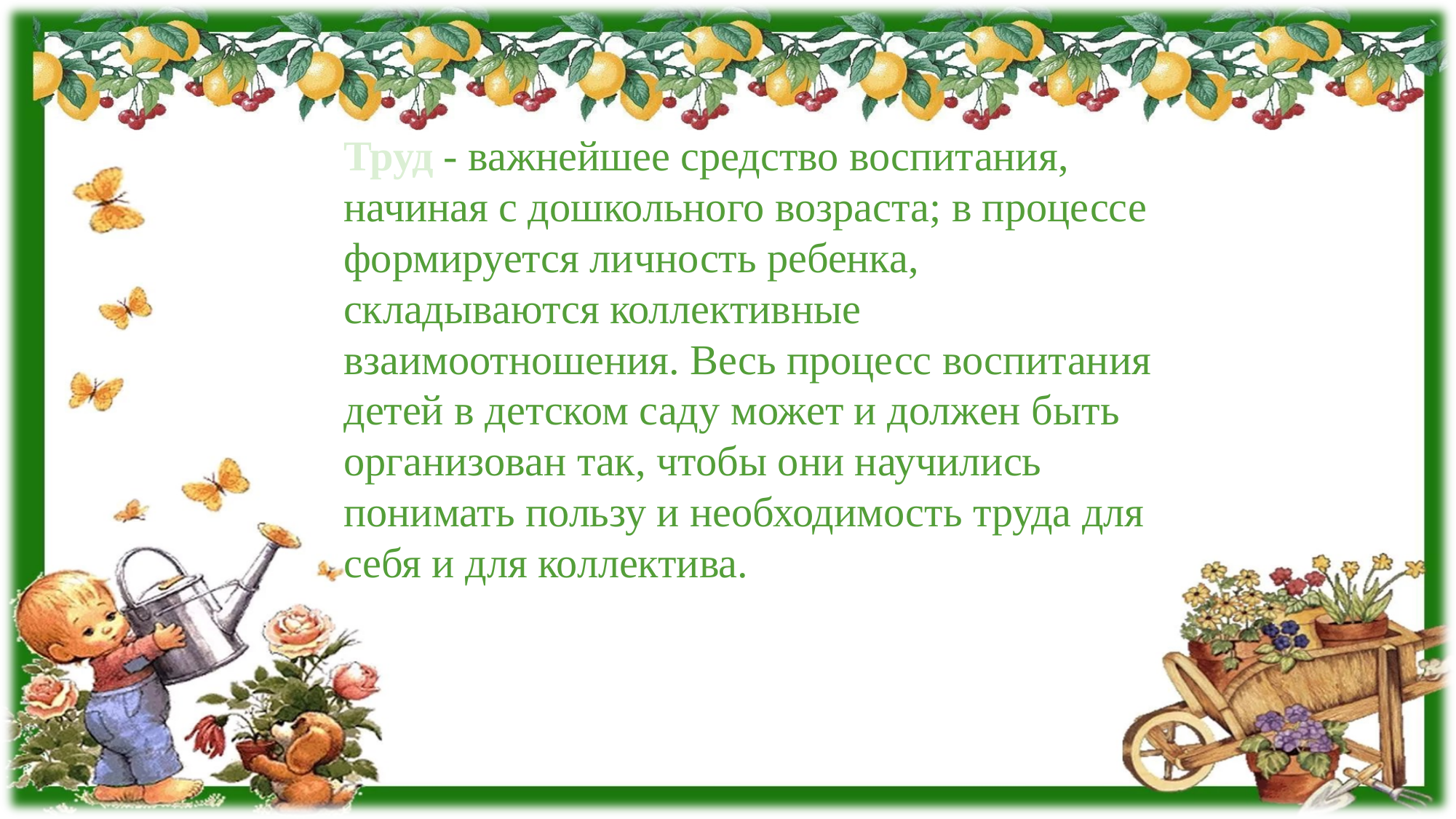

Труд - важнейшее средство воспитания, начиная с дошкольного возраста; в процессе формируется личность ребенка, складываются коллективные взаимоотношения. Весь процесс воспитания детей в детском саду может и должен быть организован так, чтобы они научились понимать пользу и необходимость труда для себя и для коллектива.